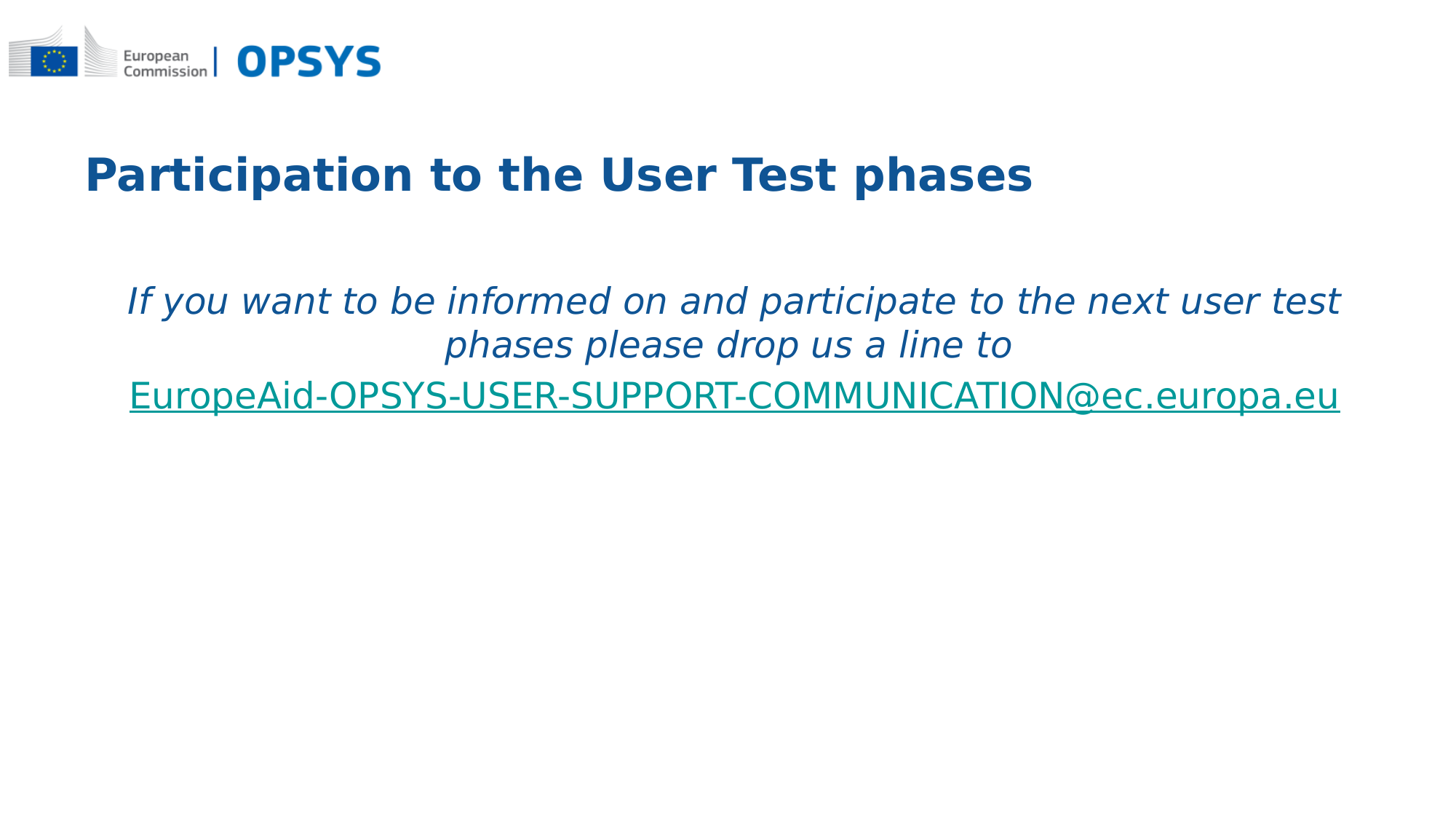

# Participation to the User Test phases
If you want to be informed on and participate to the next user test phases please drop us a line to
EuropeAid-OPSYS-USER-SUPPORT-COMMUNICATION@ec.europa.eu